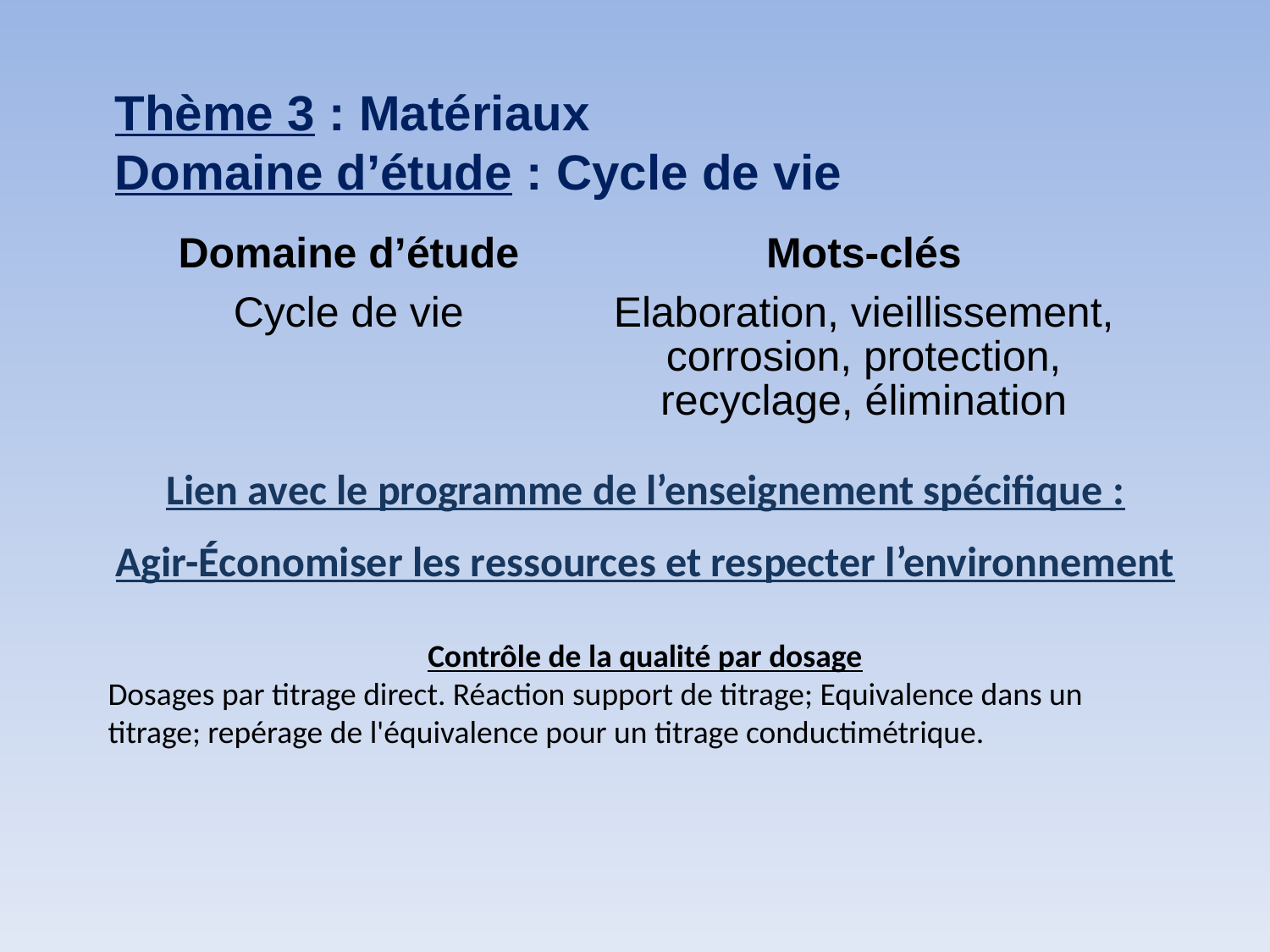

Thème 3 : Matériaux
Domaine d’étude : Cycle de vie
| Domaine d’étude | Mots-clés |
| --- | --- |
| Cycle de vie | Elaboration, vieillissement, corrosion, protection, recyclage, élimination |
Lien avec le programme de l’enseignement spécifique :

Agir-Économiser les ressources et respecter l’environnement

Contrôle de la qualité par dosage
Dosages par titrage direct. Réaction support de titrage; Equivalence dans un titrage; repérage de l'équivalence pour un titrage conductimétrique.